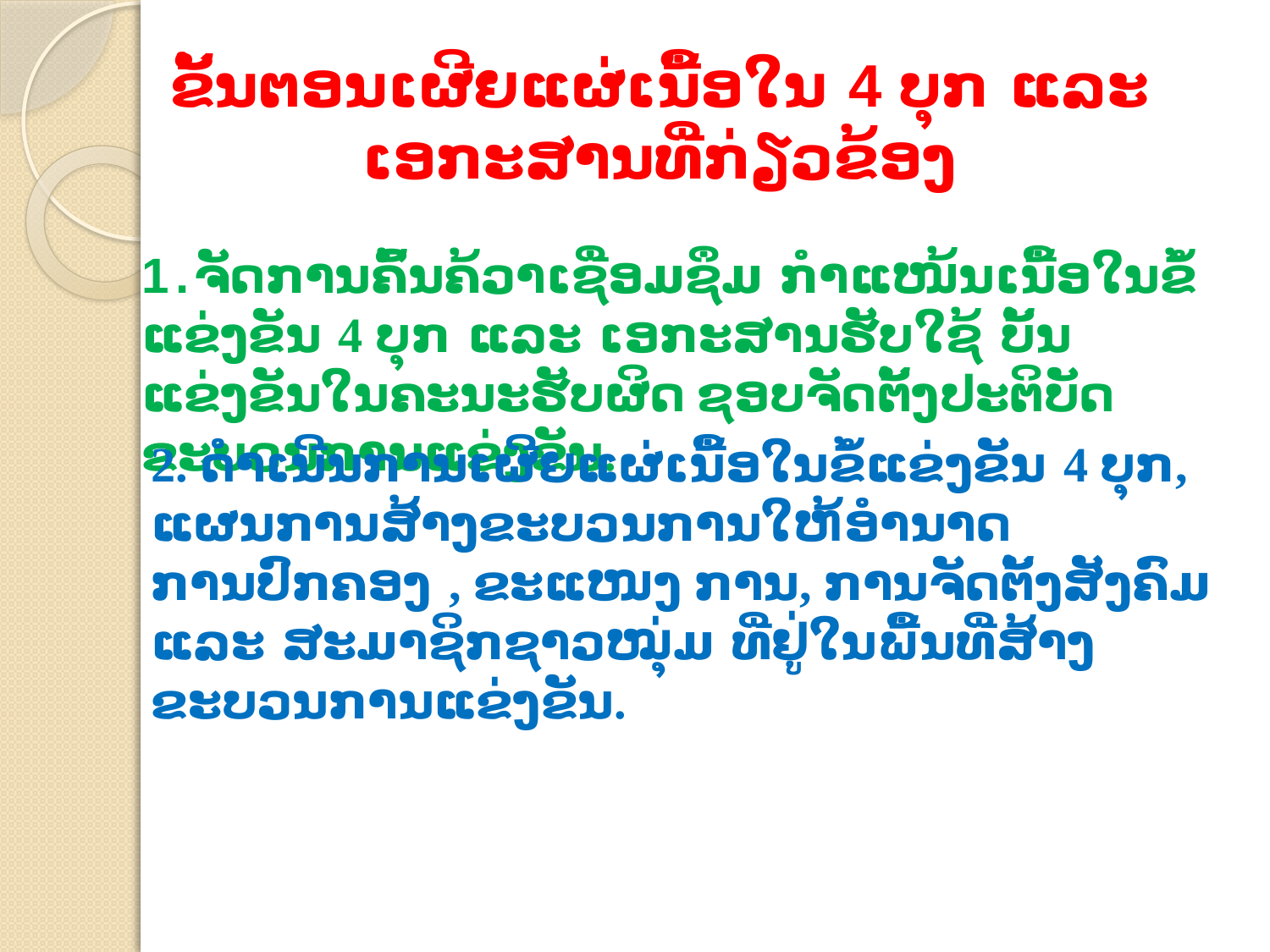

# ຂັ້ນຕອນເຜີຍແຜ່ເນື້ອໃນ 4 ບຸກ ແລະ ເອກະສານທີ່ກ່ຽວຂ້ອງ
ຈັດການຄົ້ນຄ້ວາເຊື່ອມຊຶມ ກໍາແໜ້ນເນື້ອໃນຂໍ້ແຂ່ງຂັນ 4 ບຸກ ແລະ ເອກະສານຮັບໃຊ້ ບັ້ນແຂ່ງຂັນໃນຄະນະຮັບຜິດ ຊອບຈັດຕັ້ງປະຕິບັດຂະບວນການແຂ່ງຂັນ.

2. ດໍາເນີນການເຜີຍແຜ່ເນື້ອໃນຂໍ້ແຂ່ງຂັນ 4 ບຸກ, ແຜນການສ້າງຂະບວນການໃຫ້ອໍານາດການປົກຄອງ , ຂະແໜງ ການ, ການຈັດຕັ້ງສັງຄົມ ແລະ ສະມາຊິກຊາວໝຸ່ມ ທີ່ຢູ່ໃນພື້ນທີ່ສ້າງຂະບວນການແຂ່ງຂັນ.